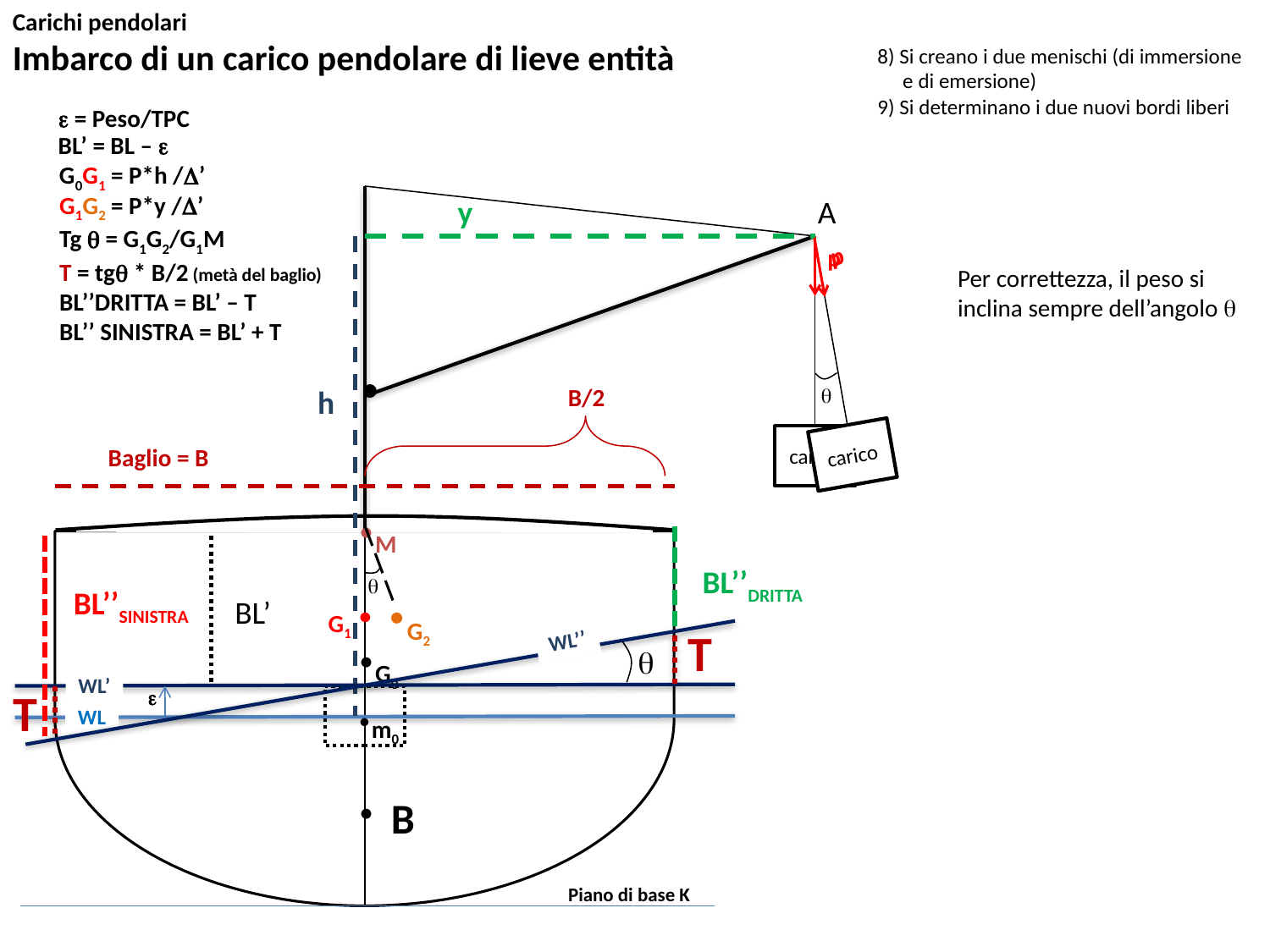

Carichi pendolari
Imbarco di un carico pendolare di lieve entità
8) Si creano i due menischi (di immersione e di emersione)
9) Si determinano i due nuovi bordi liberi
ε = Peso/TPC
BL’ = BL – ε

G0G1 = P*h /Δ’
G1G2 = P*y /Δ’
Tg θ = G1G2/G1M
T = tgθ * B/2 (metà del baglio)
BL’’DRITTA = BL’ – T
BL’’ SINISTRA = BL’ + T
y
A
p
carico
p
carico
Per correttezza, il peso si inclina sempre dell’angolo θ

h
B/2
θ

Baglio = B
·M

·G2
BL’’DRITTA
θ

G1 ·
BL’’SINISTRA
BL’
·G0
T
WL’’
θ

WL’
T
·m0
ε

WL
· B
Piano di base K